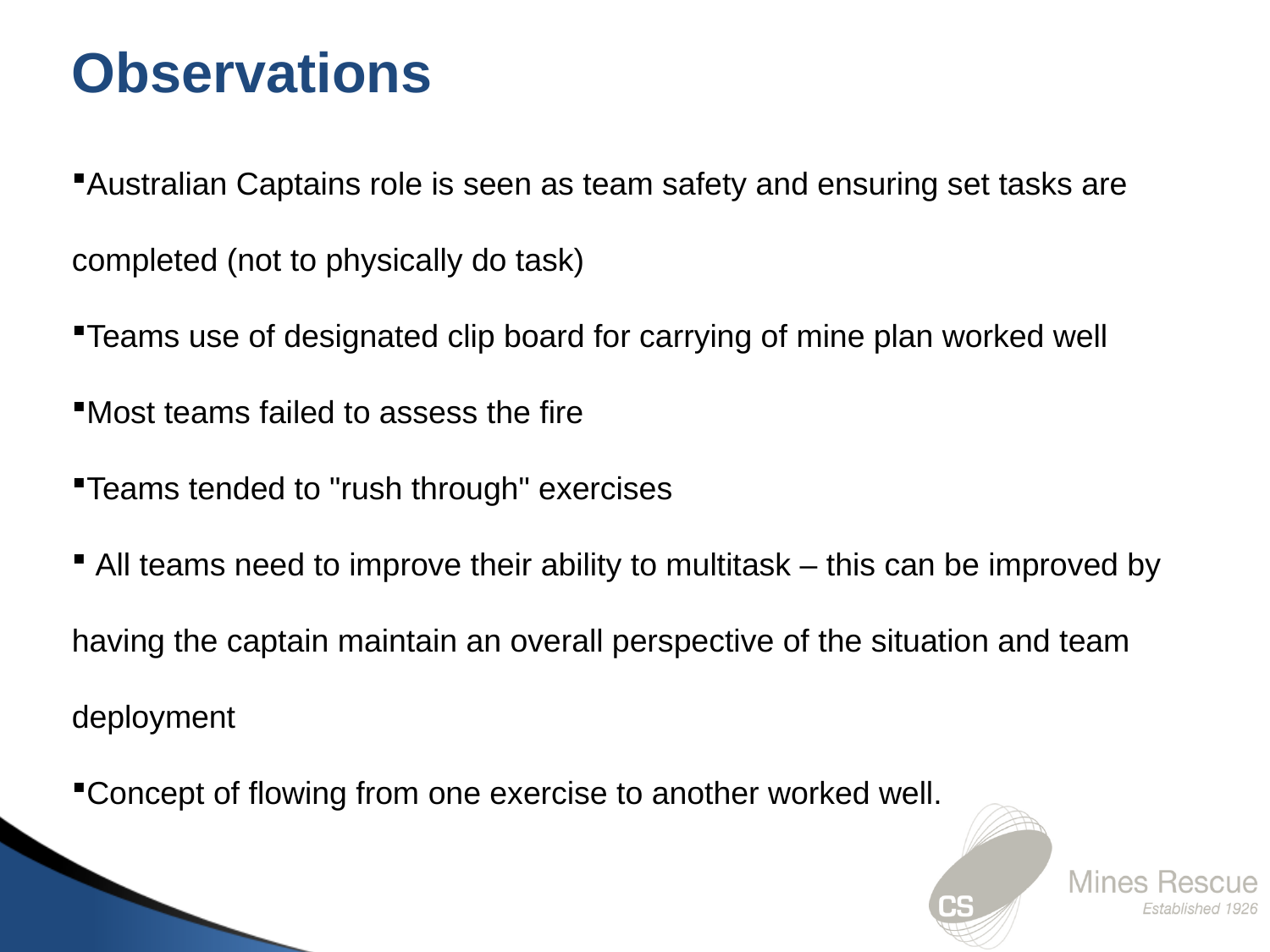

Observations
Australian Captains role is seen as team safety and ensuring set tasks are completed (not to physically do task)
Teams use of designated clip board for carrying of mine plan worked well
Most teams failed to assess the fire
Teams tended to "rush through" exercises
 All teams need to improve their ability to multitask – this can be improved by having the captain maintain an overall perspective of the situation and team deployment
Concept of flowing from one exercise to another worked well.